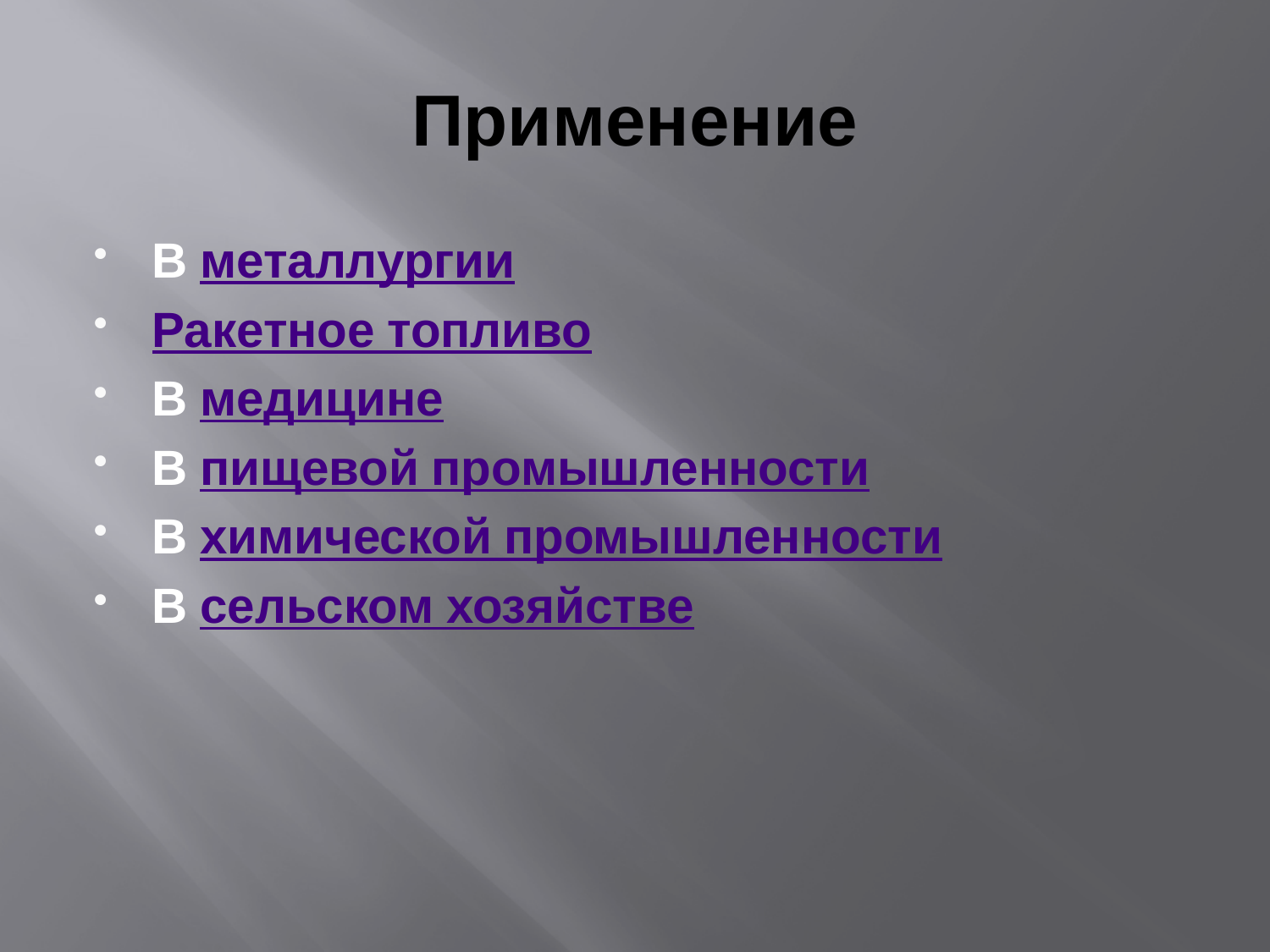

# Применение
В металлургии
Ракетное топливо
В медицине
В пищевой промышленности
В химической промышленности
В сельском хозяйстве